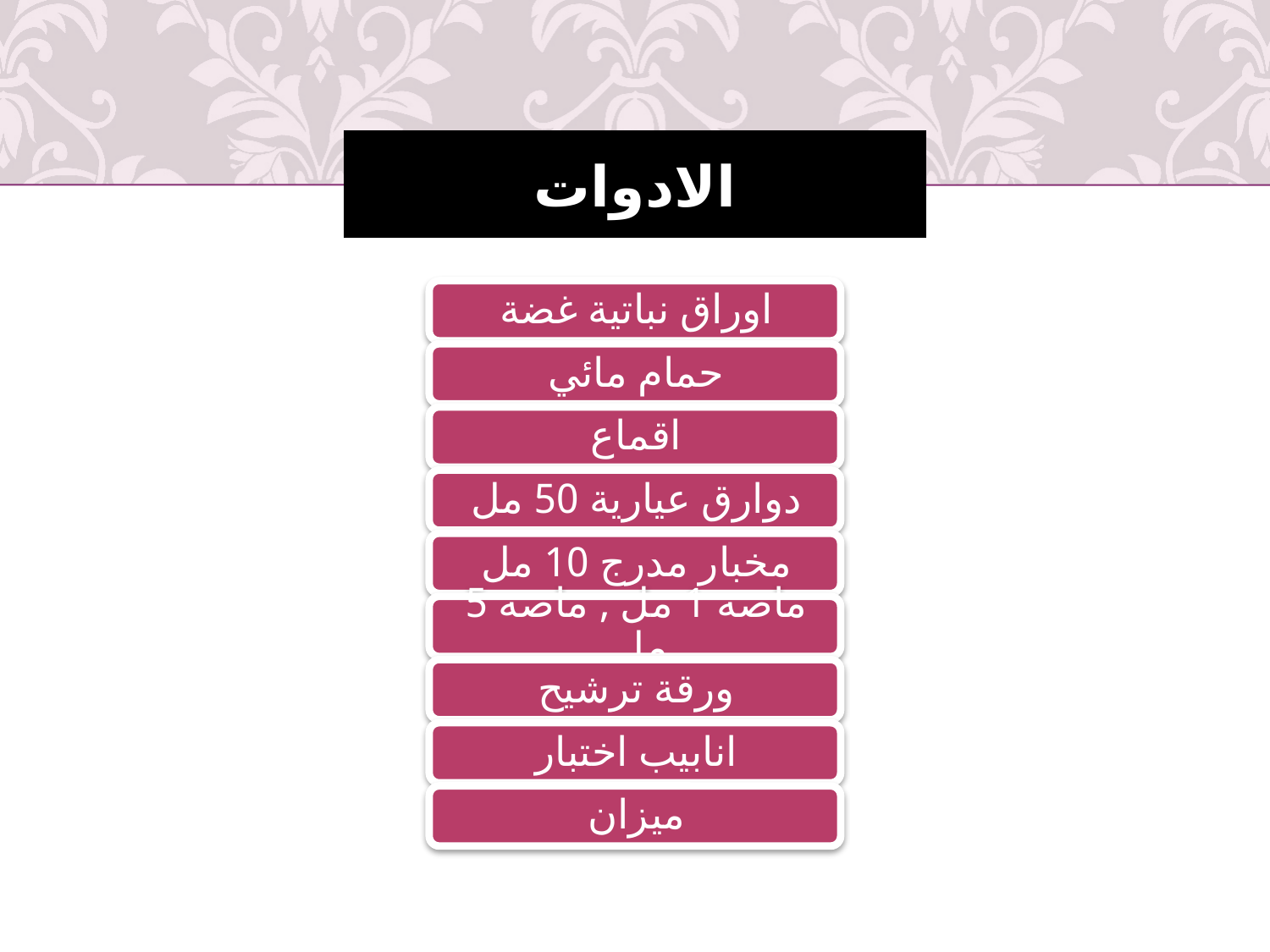

# الادوات
اوراق نباتية غضة
حمام مائي
اقماع
دوارق عيارية 50 مل
مخبار مدرج 10 مل
ماصة 1 مل , ماصة 5 مل
ورقة ترشيح
انابيب اختبار
ميزان